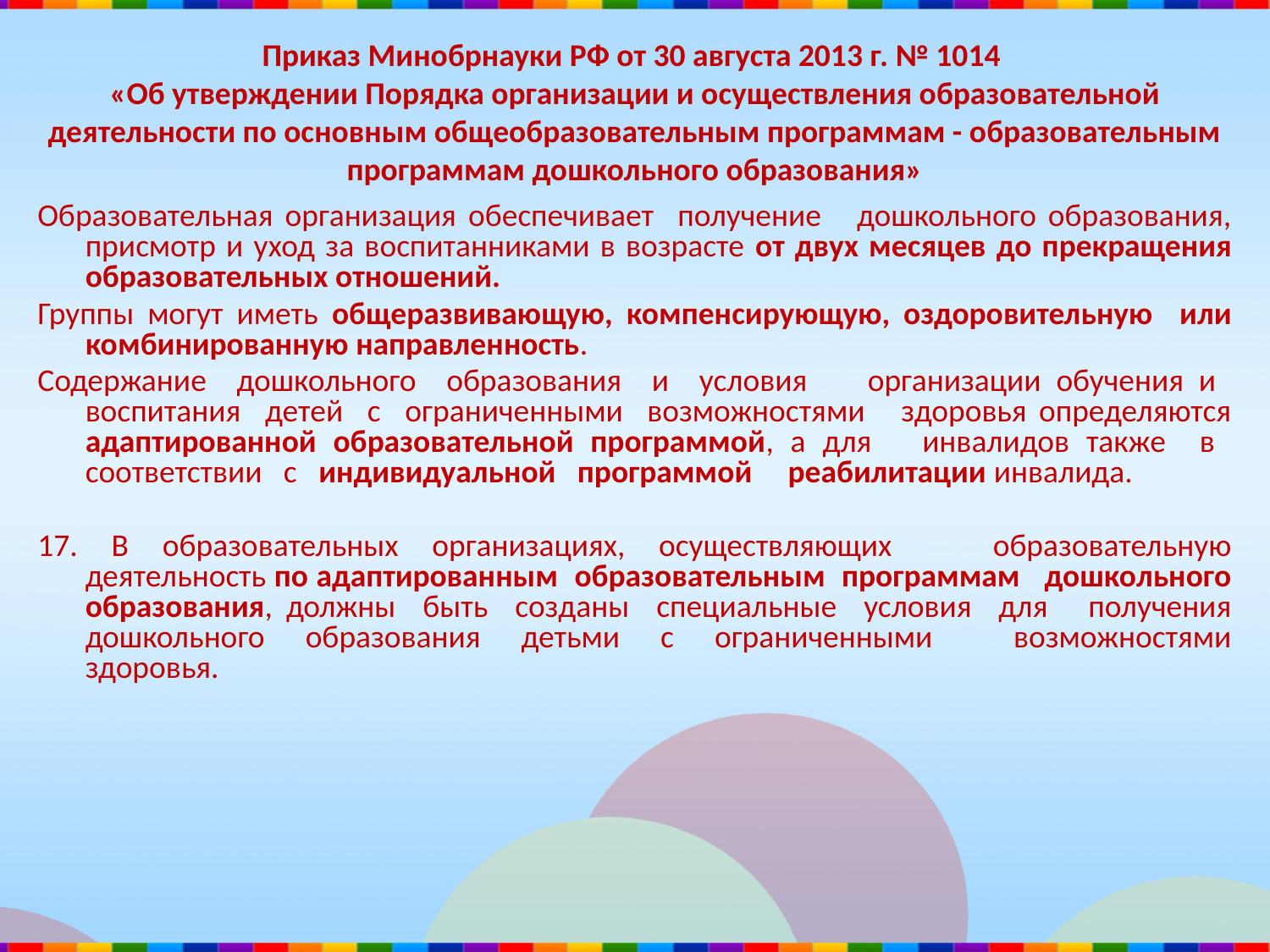

# Приказ Минобрнауки РФ от 30 августа 2013 г. № 1014 «Об утверждении Порядка организации и осуществления образовательной деятельности по основным общеобразовательным программам - образовательным программам дошкольного образования»
Образовательная организация обеспечивает  получение   дошкольного образования, присмотр и уход за воспитанниками в возрасте от двух месяцев до прекращения образовательных отношений.
Группы могут иметь общеразвивающую, компенсирующую, оздоровительную  или комбинированную направленность.
Содержание  дошкольного  образования  и  условия    организации обучения и  воспитания  детей  с  ограниченными  возможностями   здоровья определяются адаптированной образовательной программой, а для   инвалидов также  в  соответствии   с   индивидуальной   программой     реабилитации инвалида.

17. В образовательных организациях, осуществляющих   образовательную деятельность по адаптированным  образовательным  программам   дошкольного образования, должны  быть  созданы  специальные  условия  для   получения дошкольного   образования   детьми   с   ограниченными      возможностями здоровья.